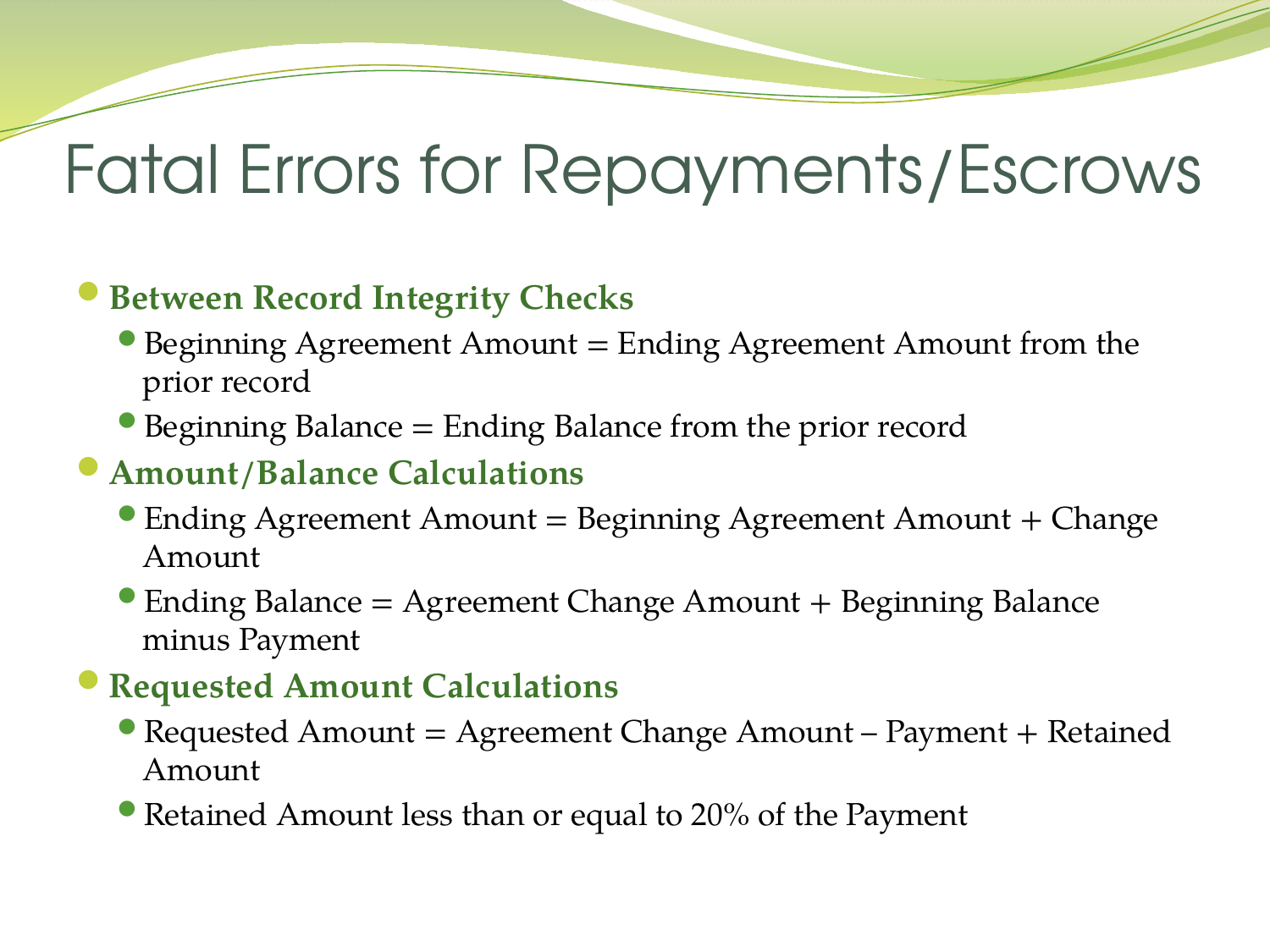

# Fatal Errors for Repayments/Escrows
Between Record Integrity Checks
Beginning Agreement Amount = Ending Agreement Amount from the prior record
Beginning Balance = Ending Balance from the prior record
Amount/Balance Calculations
Ending Agreement Amount = Beginning Agreement Amount + Change Amount
Ending Balance = Agreement Change Amount + Beginning Balance minus Payment
Requested Amount Calculations
Requested Amount = Agreement Change Amount – Payment + Retained Amount
Retained Amount less than or equal to 20% of the Payment